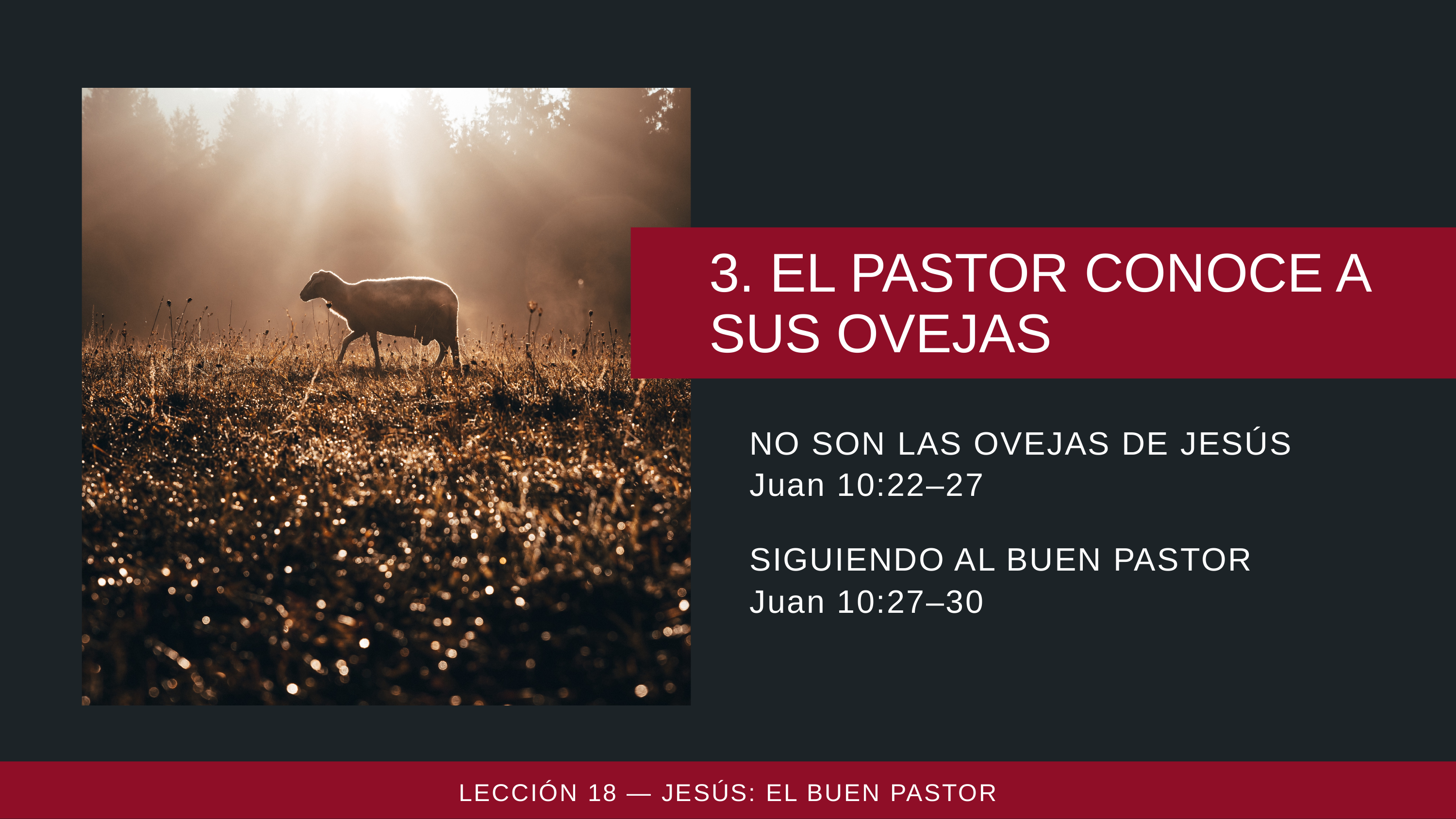

NO SON LAS OVEJAS DE JESÚS
Juan 10:22–27
SIGUIENDO AL BUEN PASTOR
Juan 10:27–30